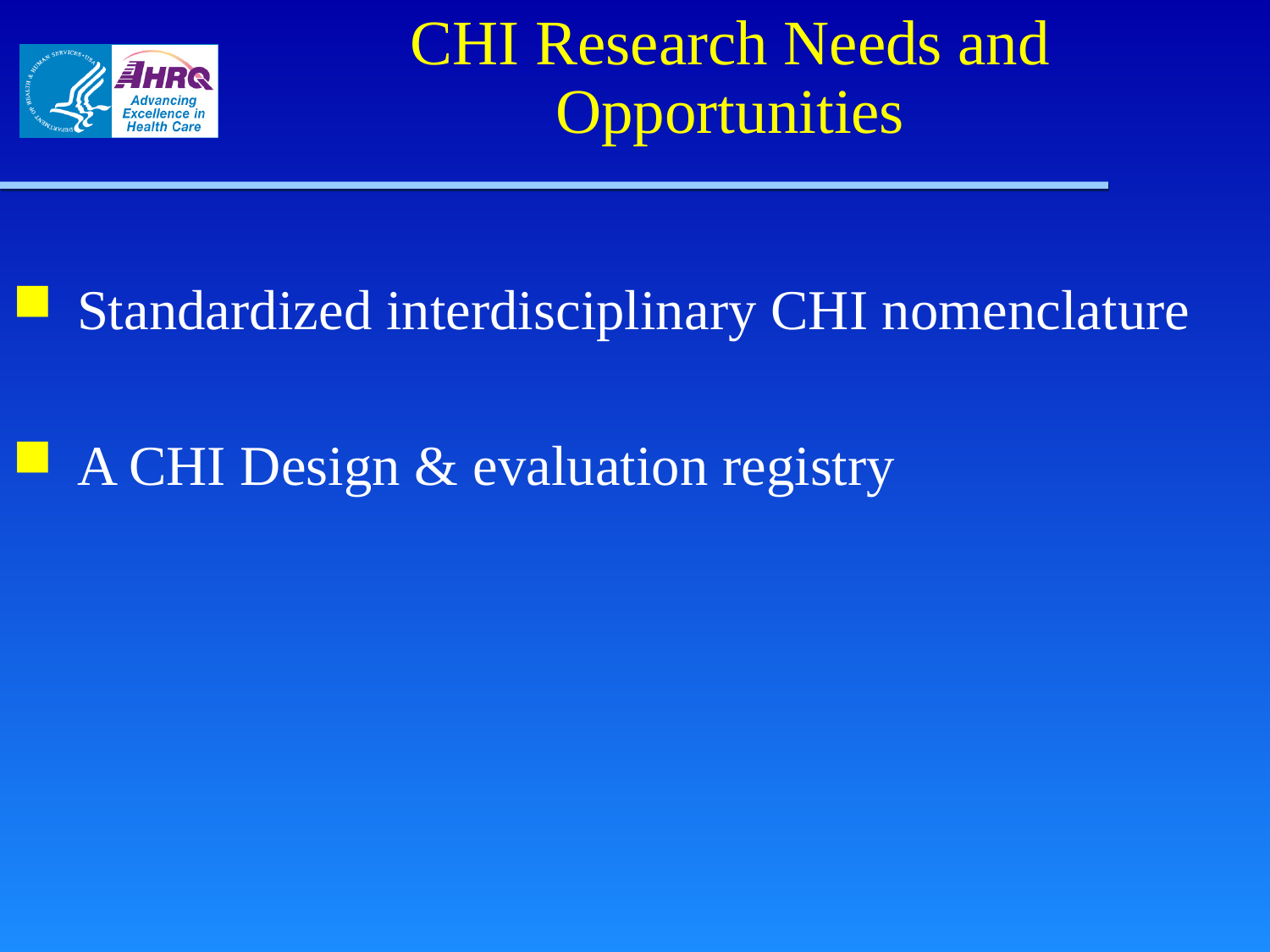

# CHI Research Needs and Opportunities
Standardized interdisciplinary CHI nomenclature

A CHI Design & evaluation registry